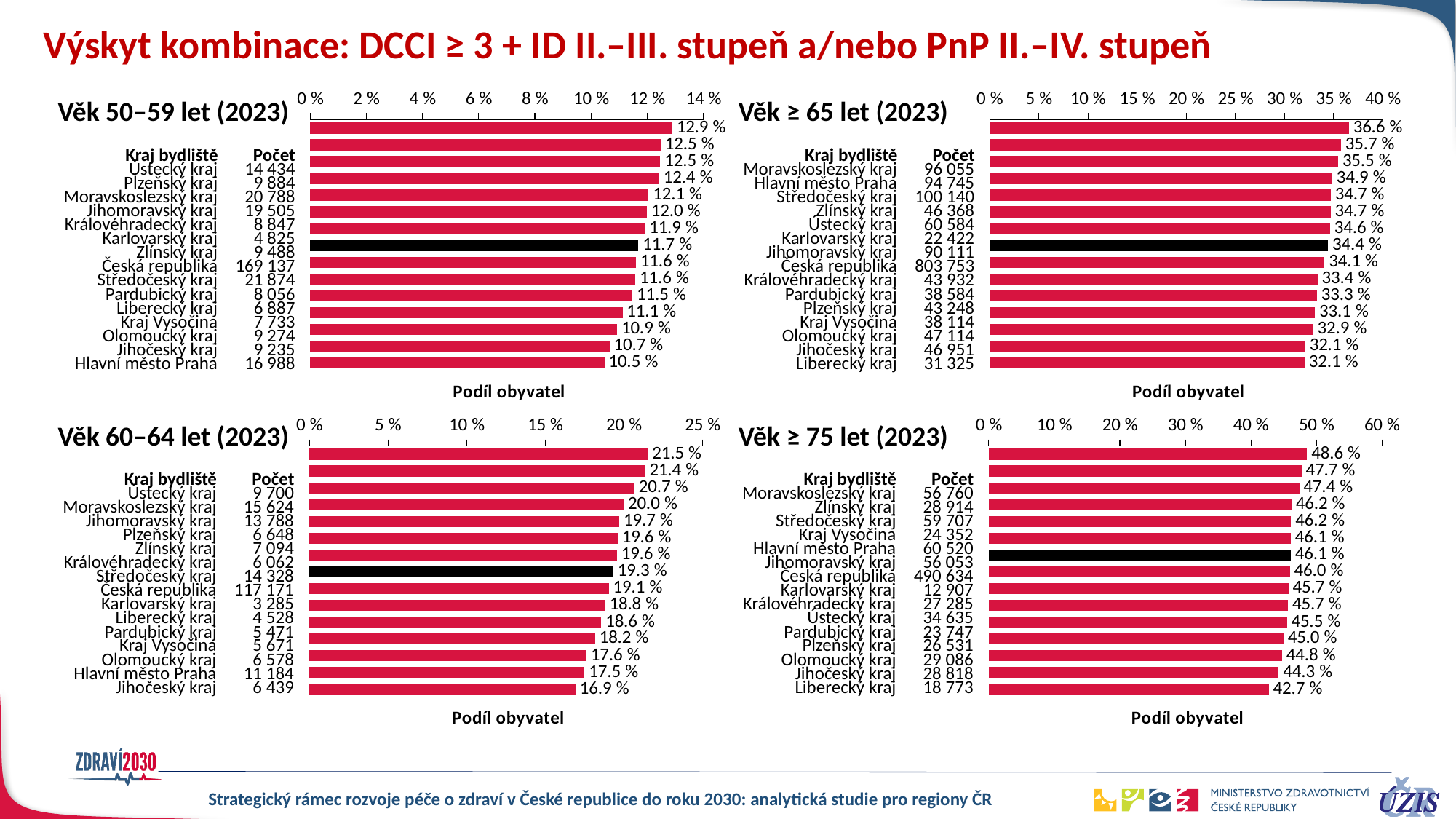

# Výskyt kombinace: DCCI ≥ 3 + ID II.–III. stupeň a/nebo PnP II.–IV. stupeň

### Chart

| Category | Podíl |
|---|---|
|  | 0.1289210432297249 |
|  | 0.1248090108974278 |
|  | 0.12468361263390233 |
|  | 0.12431643488126044 |
|  | 0.12051327457737941 |
|  | 0.11990258691384409 |
|  | 0.11924841324703073 |
|  | 0.11690743454339352 |
|  | 0.11604244031830238 |
|  | 0.11583533437819028 |
|  | 0.11480438080314724 |
|  | 0.11124217794720564 |
|  | 0.10935675962502212 |
|  | 0.10658433839229038 |
|  | 0.10480273913445819 |

### Chart

| Category | Podíl |
|---|---|
|  | 0.365646614566481 |
|  | 0.35739882910341914 |
|  | 0.35467121900080045 |
|  | 0.3486735246345425 |
|  | 0.34707287590872893 |
|  | 0.3469340388989463 |
|  | 0.3462944103914071 |
|  | 0.3443900516101112 |
|  | 0.34075889671434334 |
|  | 0.33365328905837893 |
|  | 0.3330330122207591 |
|  | 0.33098573202608705 |
|  | 0.3291692866624747 |
|  | 0.3212279609471747 |
|  | 0.3205324983628029 |
| Věk 50–59 let (2023) | Věk ≥ 65 let (2023) |
| --- | --- |
| Věk 60–64 let (2023) | Věk ≥ 75 let (2023) |
| Kraj bydliště | Počet |
| --- | --- |
| Ústecký kraj | 14 434 |
| Plzeňský kraj | 9 884 |
| Moravskoslezský kraj | 20 788 |
| Jihomoravský kraj | 19 505 |
| Královéhradecký kraj | 8 847 |
| Karlovarský kraj | 4 825 |
| Zlínský kraj | 9 488 |
| Česká republika | 169 137 |
| Středočeský kraj | 21 874 |
| Pardubický kraj | 8 056 |
| Liberecký kraj | 6 887 |
| Kraj Vysočina | 7 733 |
| Olomoucký kraj | 9 274 |
| Jihočeský kraj | 9 235 |
| Hlavní město Praha | 16 988 |
| Kraj bydliště | Počet |
| --- | --- |
| Moravskoslezský kraj | 96 055 |
| Hlavní město Praha | 94 745 |
| Středočeský kraj | 100 140 |
| Zlínský kraj | 46 368 |
| Ústecký kraj | 60 584 |
| Karlovarský kraj | 22 422 |
| Jihomoravský kraj | 90 111 |
| Česká republika | 803 753 |
| Královéhradecký kraj | 43 932 |
| Pardubický kraj | 38 584 |
| Plzeňský kraj | 43 248 |
| Kraj Vysočina | 38 114 |
| Olomoucký kraj | 47 114 |
| Jihočeský kraj | 46 951 |
| Liberecký kraj | 31 325 |

### Chart

| Category | Podíl |
|---|---|
|  | 0.2153306546495882 |
|  | 0.21357975749456617 |
|  | 0.2068034557235421 |
|  | 0.1999458630334747 |
|  | 0.1971870135645986 |
|  | 0.1960670159777476 |
|  | 0.19560943643512452 |
|  | 0.19343607353050427 |
|  | 0.190523141166918 |
|  | 0.18803986710963455 |
|  | 0.18569052710178868 |
|  | 0.18175699496810999 |
|  | 0.17624993301537967 |
|  | 0.17506730949846597 |
|  | 0.16933596318211702 |

### Chart

| Category | Podíl |
|---|---|
|  | 0.4858840247222175 |
|  | 0.4772468432780391 |
|  | 0.4738537971318143 |
|  | 0.46200838566468727 |
|  | 0.46157952942073754 |
|  | 0.4612049104791996 |
|  | 0.4610259889383982 |
|  | 0.45953644034606755 |
|  | 0.457395269307495 |
|  | 0.4567092146210243 |
|  | 0.4550715750340149 |
|  | 0.4497999457479995 |
|  | 0.4475733234850583 |
|  | 0.4425912274235164 |
|  | 0.4273292208235642 |
| Kraj bydliště | Počet |
| --- | --- |
| Ústecký kraj | 9 700 |
| Moravskoslezský kraj | 15 624 |
| Jihomoravský kraj | 13 788 |
| Plzeňský kraj | 6 648 |
| Zlínský kraj | 7 094 |
| Královéhradecký kraj | 6 062 |
| Středočeský kraj | 14 328 |
| Česká republika | 117 171 |
| Karlovarský kraj | 3 285 |
| Liberecký kraj | 4 528 |
| Pardubický kraj | 5 471 |
| Kraj Vysočina | 5 671 |
| Olomoucký kraj | 6 578 |
| Hlavní město Praha | 11 184 |
| Jihočeský kraj | 6 439 |
| Kraj bydliště | Počet |
| --- | --- |
| Moravskoslezský kraj | 56 760 |
| Zlínský kraj | 28 914 |
| Středočeský kraj | 59 707 |
| Kraj Vysočina | 24 352 |
| Hlavní město Praha | 60 520 |
| Jihomoravský kraj | 56 053 |
| Česká republika | 490 634 |
| Karlovarský kraj | 12 907 |
| Královéhradecký kraj | 27 285 |
| Ústecký kraj | 34 635 |
| Pardubický kraj | 23 747 |
| Plzeňský kraj | 26 531 |
| Olomoucký kraj | 29 086 |
| Jihočeský kraj | 28 818 |
| Liberecký kraj | 18 773 |